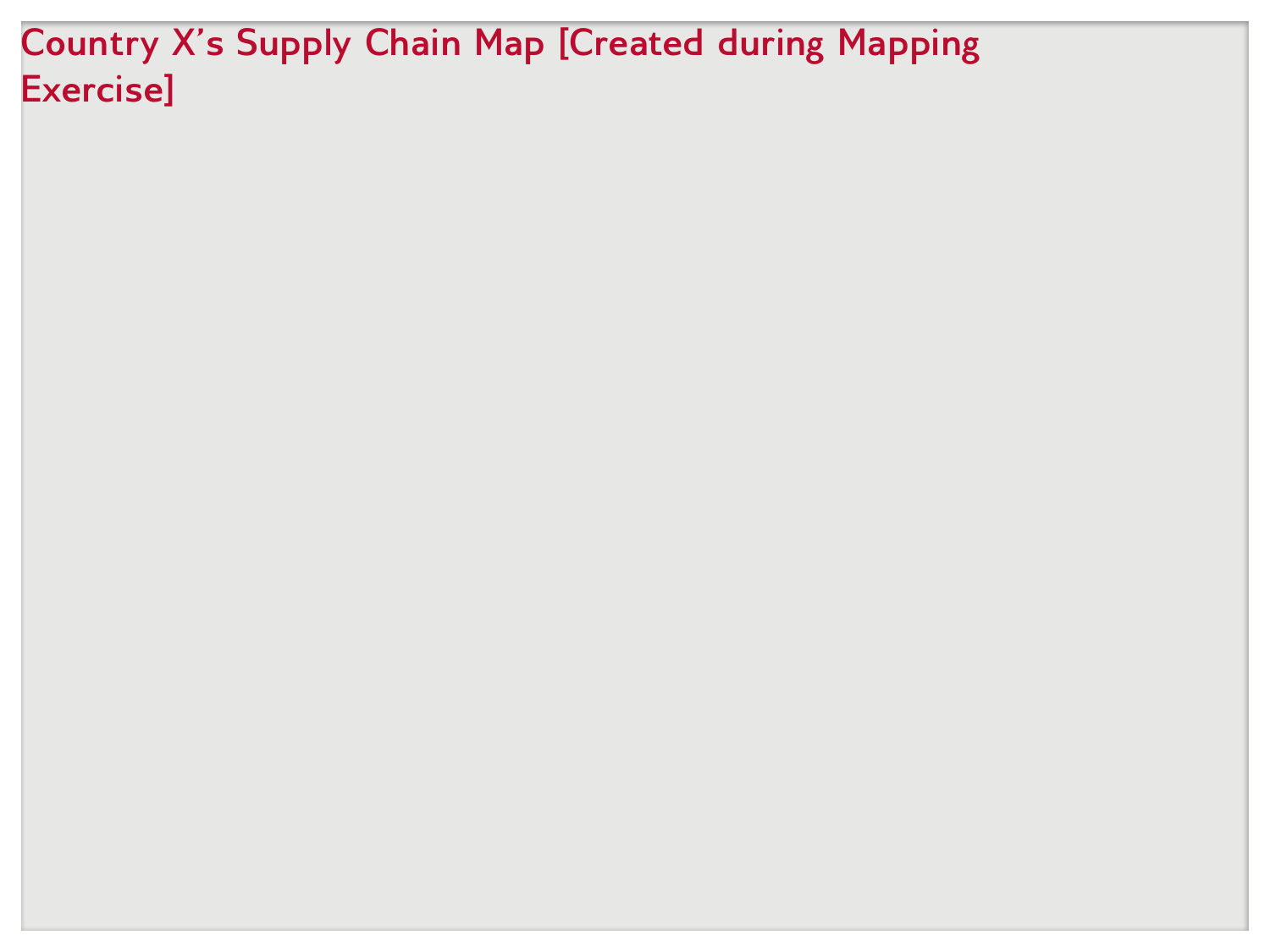

# Country X’s Supply Chain Map [Created during Mapping Exercise]